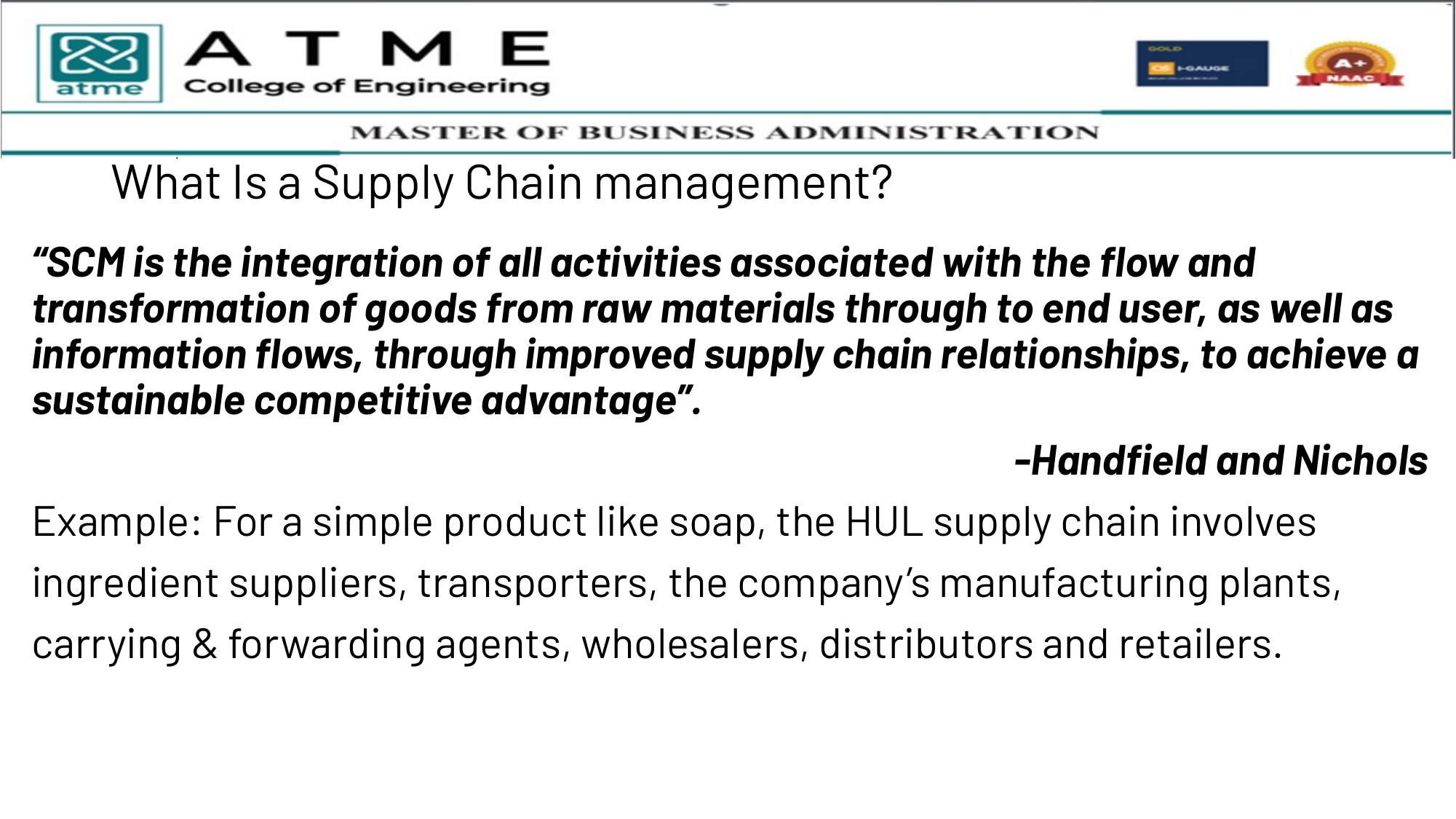

# What Is a Supply Chain management?
“SCM is the integration of all activities associated with the flow and transformation of goods from raw materials through to end user, as well as information flows, through improved supply chain relationships, to achieve a sustainable competitive advantage”.
-Handfield and Nichols
Example: For a simple product like soap, the HUL supply chain involves
ingredient suppliers, transporters, the company’s manufacturing plants,
carrying & forwarding agents, wholesalers, distributors and retailers.